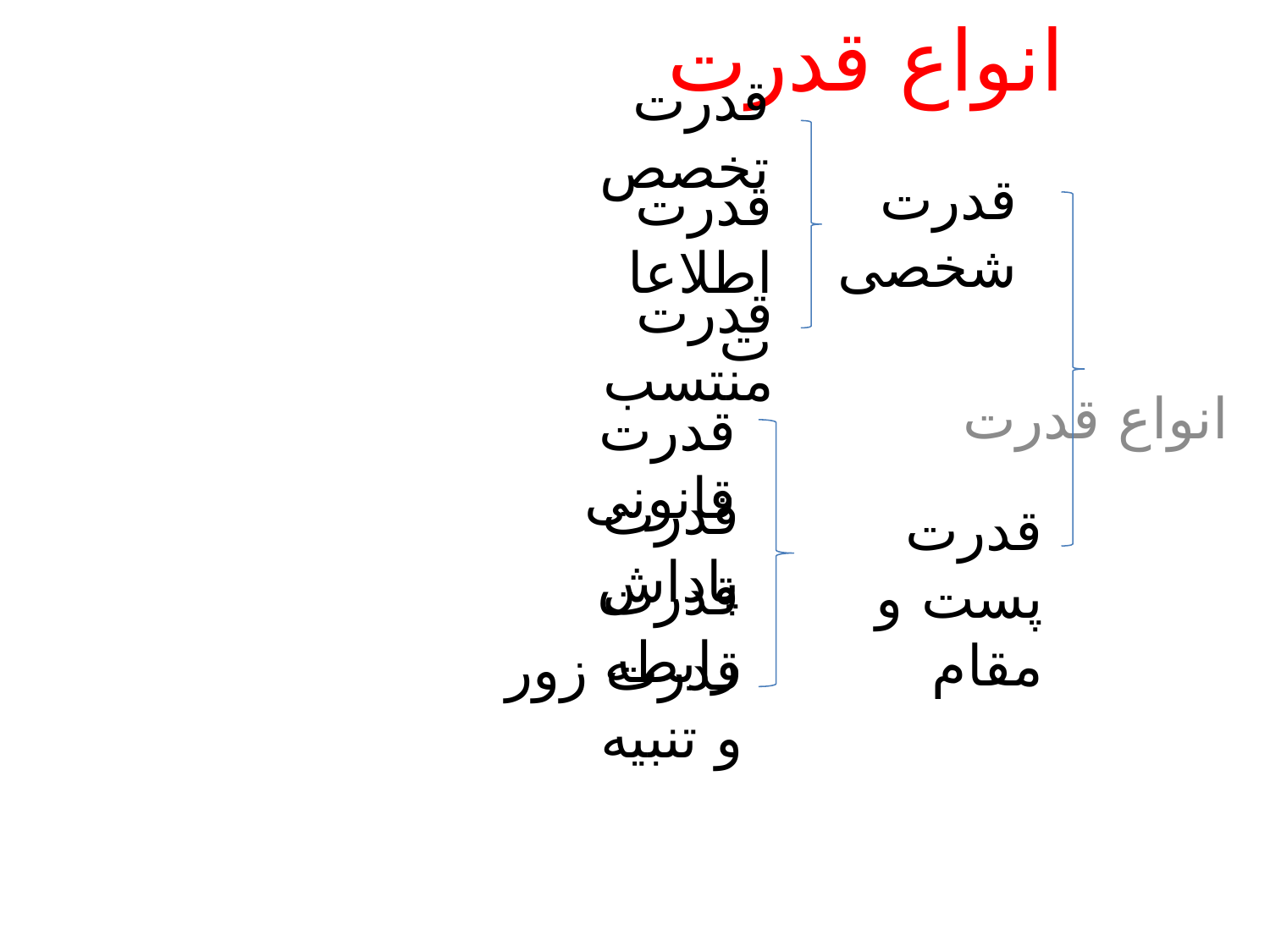

# انواع قدرت
قدرت تخصص

انواع قدرت
قدرت شخصی
قدرت اطلاعات

قدرت منتسب
قدرت قانونی

قدرت پاداش
قدرت پست و مقام
قدرت رابطه
قدرت زور و تنبیه